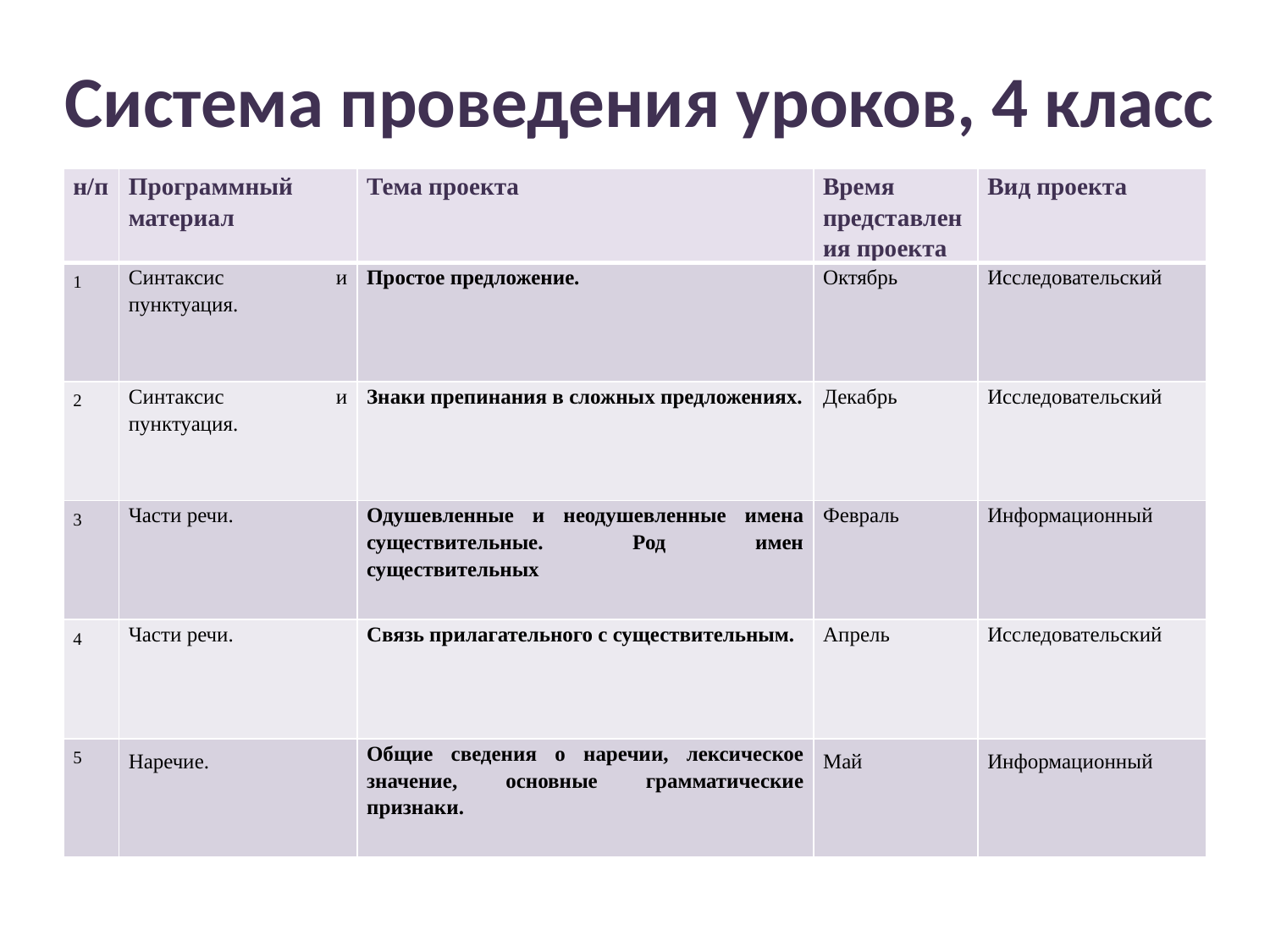

# Система проведения уроков, 4 класс
| н/п | Программный материал | Тема проекта | Время представления проекта | Вид проекта |
| --- | --- | --- | --- | --- |
| 1 | Синтаксис и пунктуация. | Простое предложение. | Октябрь | Исследовательский |
| 2 | Синтаксис и пунктуация. | Знаки препинания в сложных предложениях. | Декабрь | Исследовательский |
| 3 | Части речи. | Одушевленные и неодушевленные имена существительные. Род имен существительных | Февраль | Информационный |
| 4 | Части речи. | Связь прилагательного с существительным. | Апрель | Исследовательский |
| 5 | Наречие. | Общие сведения о наречии, лексическое значение, основные грамматические признаки. | Май | Информационный |